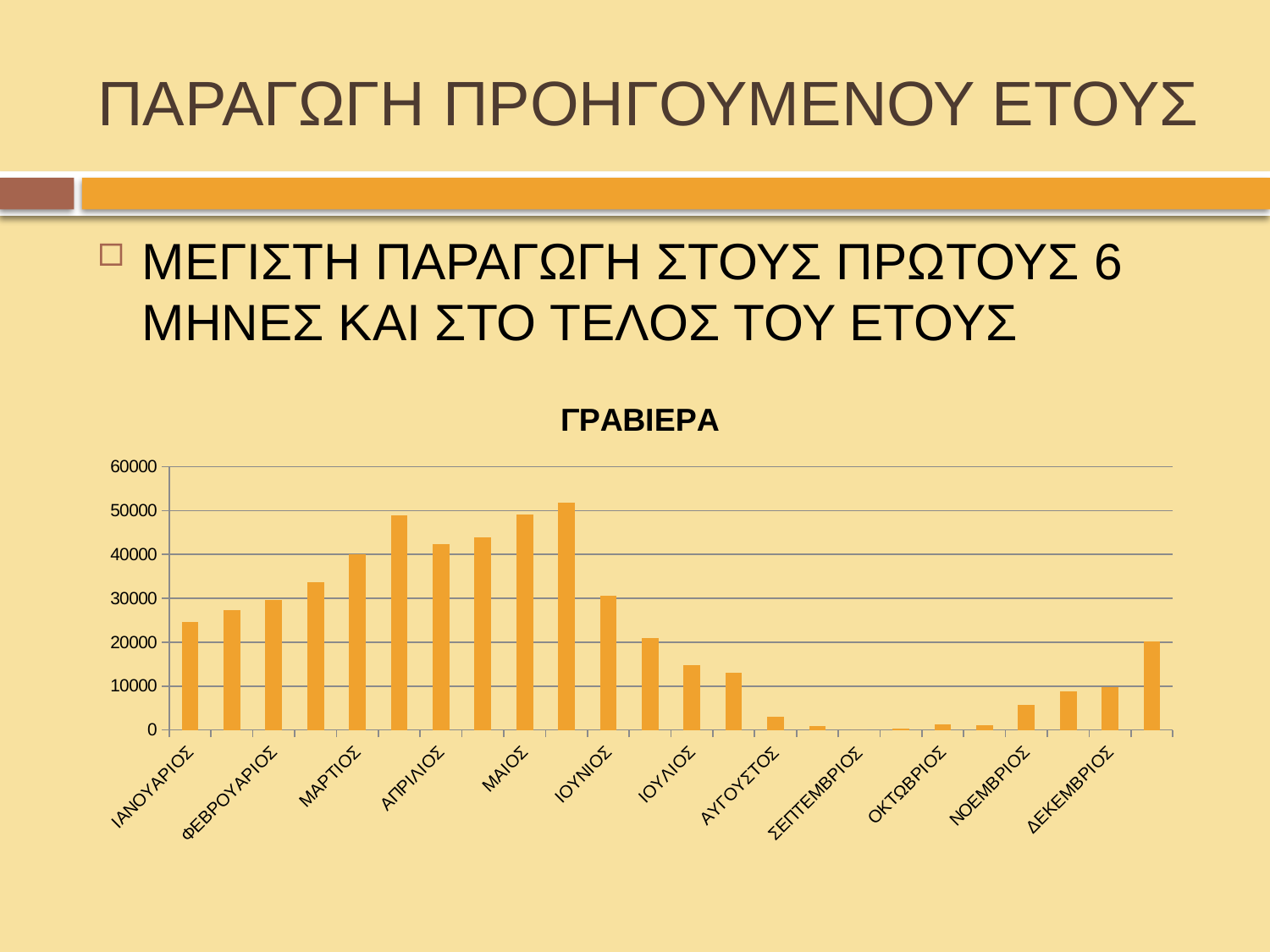

# ΠΑΡΑΓΩΓΗ ΠΡΟΗΓΟΥΜΕΝΟΥ ΕΤΟΥΣ
ΜΕΓΙΣΤΗ ΠΑΡΑΓΩΓΗ ΣΤΟΥΣ ΠΡΩΤΟΥΣ 6 ΜΗΝΕΣ ΚΑΙ ΣΤΟ ΤΕΛΟΣ ΤΟΥ ΕΤΟΥΣ

### Chart: ΓΡΑΒΙΕΡΑ

| Category | ΠΑΡΑΓΩΓΗ ΓΡΑΒΙΕΡΑΣ |
|---|---|
| ΙΑΝΟΥΑΡΙΟΣ | 24633.9 |
|  | 27260.0 |
| ΦΕΒΡΟΥΑΡΙΟΣ | 29639.0 |
|  | 33694.0 |
| ΜΑΡΤΙΟΣ | 40057.0 |
|  | 48989.0 |
| ΑΠΡΙΛΙΟΣ | 42267.0 |
|  | 43948.0 |
| ΜΑΙΟΣ | 49110.0 |
|  | 51832.0 |
| ΙΟΥΝΙΟΣ | 30611.5 |
|  | 20932.0 |
| ΙΟΥΛΙΟΣ | 14804.5 |
|  | 12952.0 |
| ΑΥΓΟΥΣΤΟΣ | 2969.0 |
|  | 881.0 |
| ΣΕΠΤΕΜΒΡΙΟΣ | 0.0 |
|  | 369.0 |
| ΟΚΤΩΒΡΙΟΣ | 1168.0 |
|  | 1100.0 |
| ΝΟΕΜΒΡΙΟΣ | 5738.0 |
|  | 8718.0 |
| ΔΕΚΕΜΒΡΙΟΣ | 9818.0 |